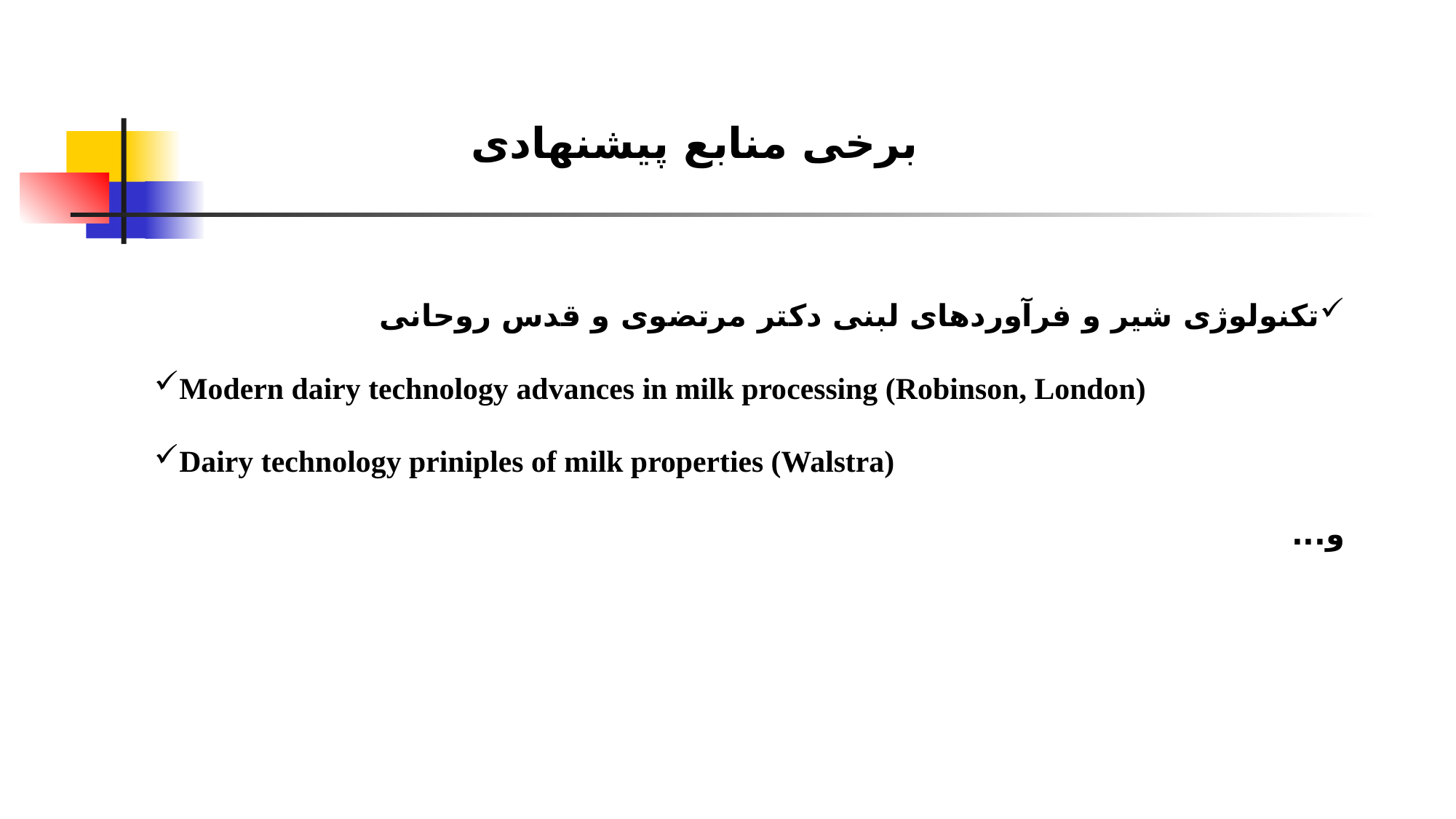

# برخی منابع پیشنهادی
تکنولوژی شیر و فرآوردهای لبنی دکتر مرتضوی و قدس روحانی

Modern dairy technology advances in milk processing (Robinson, London)

Dairy technology priniples of milk properties (Walstra)

و...